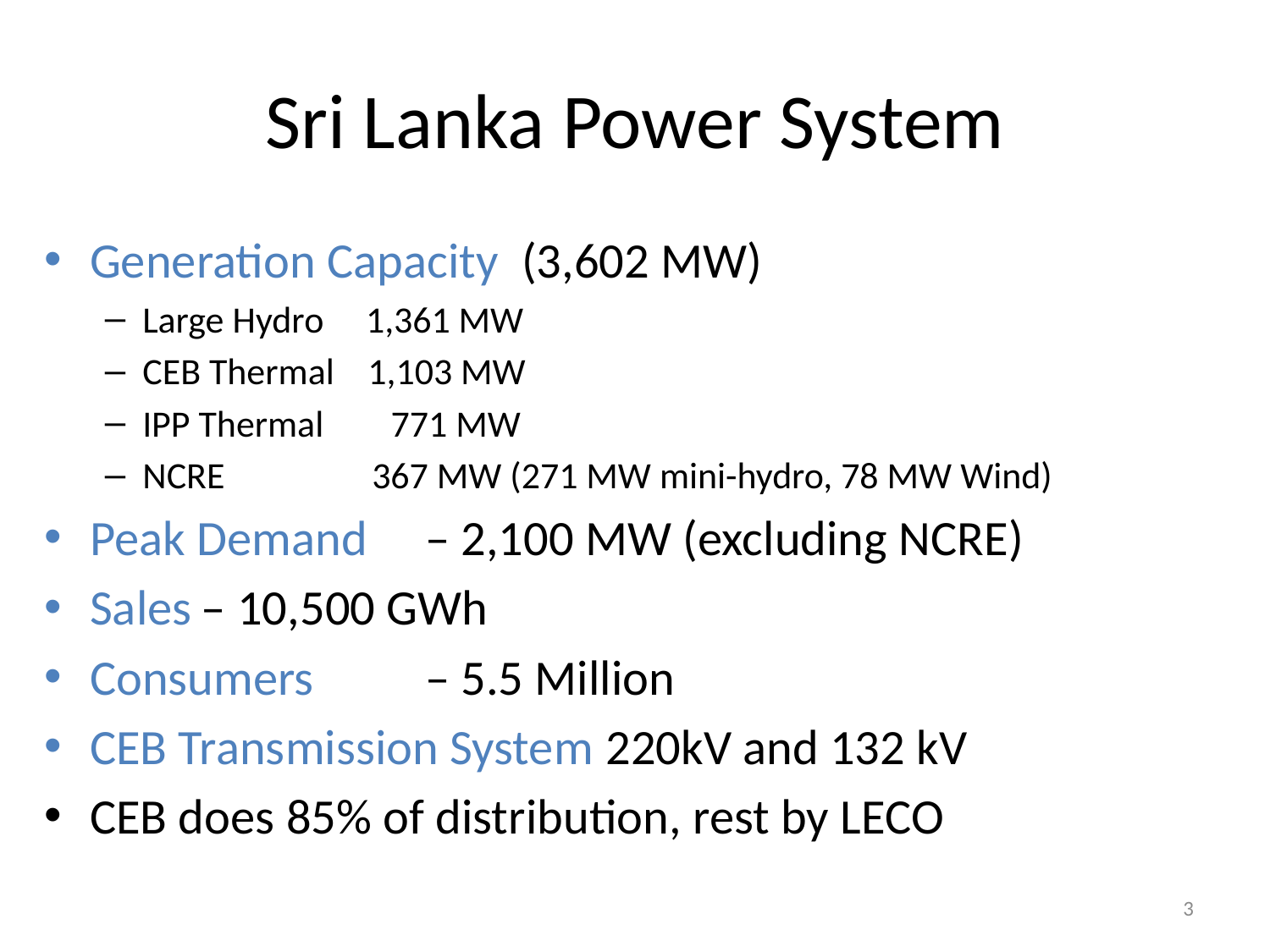

# Sri Lanka Power System
Generation Capacity  (3,602 MW)
Large Hydro     1,361 MW
CEB Thermal    1,103 MW
IPP Thermal        771 MW
NCRE	              367 MW (271 MW mini-hydro, 78 MW Wind)
Peak Demand 	– 2,100 MW (excluding NCRE)
Sales		– 10,500 GWh
Consumers 	– 5.5 Million
CEB Transmission System 220kV and 132 kV
CEB does 85% of distribution, rest by LECO

3